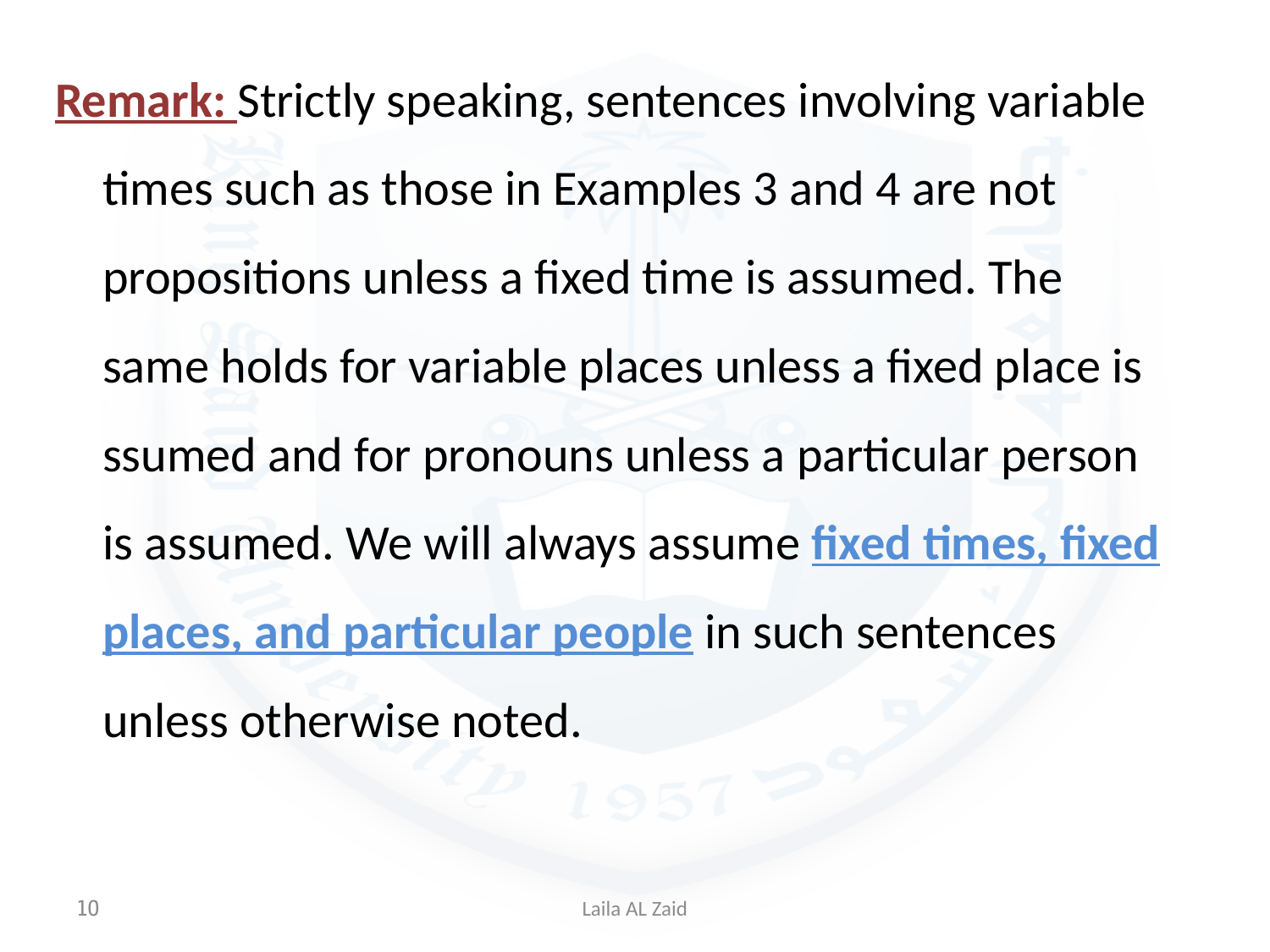

Remark: Strictly speaking, sentences involving variable times such as those in Examples 3 and 4 are not propositions unless a fixed time is assumed. The same holds for variable places unless a fixed place is ssumed and for pronouns unless a particular person is assumed. We will always assume fixed times, fixed places, and particular people in such sentences unless otherwise noted.
10
Laila AL Zaid